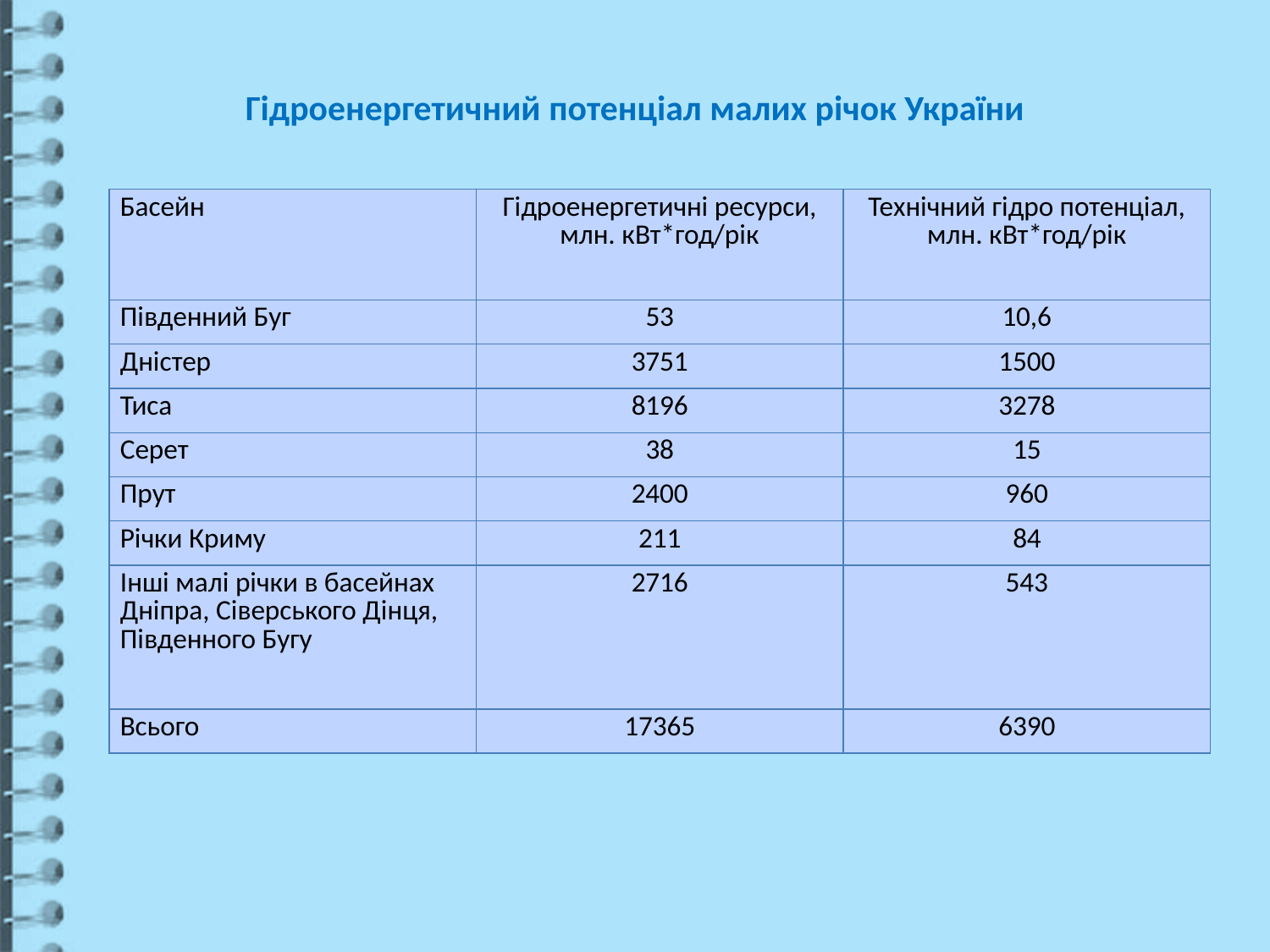

Гідроенергетичний потенціал малих річок України
| Басейн | Гідроенергетичні ресурси, млн. кВт\*год/рік | Технічний гідро потенціал, млн. кВт\*год/рік |
| --- | --- | --- |
| Південний Буг | 53 | 10,6 |
| Дністер | 3751 | 1500 |
| Тиса | 8196 | 3278 |
| Серет | 38 | 15 |
| Прут | 2400 | 960 |
| Річки Криму | 211 | 84 |
| Інші малі річки в басейнах Дніпра, Сіверського Дінця, Південного Бугу | 2716 | 543 |
| Всього | 17365 | 6390 |